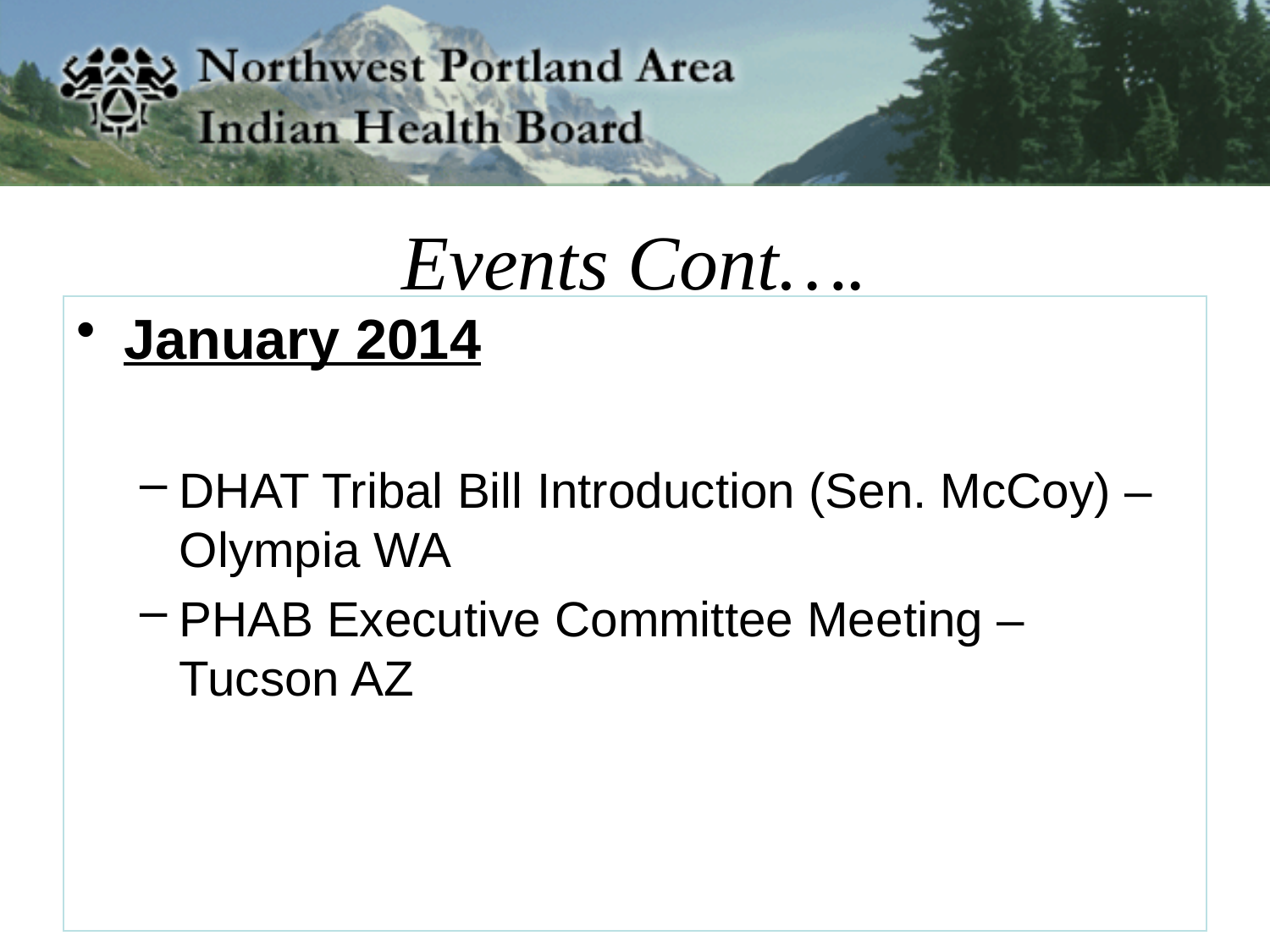

# Events Cont….
January 2014

DHAT Tribal Bill Introduction (Sen. McCoy) – Olympia WA
PHAB Executive Committee Meeting – Tucson AZ